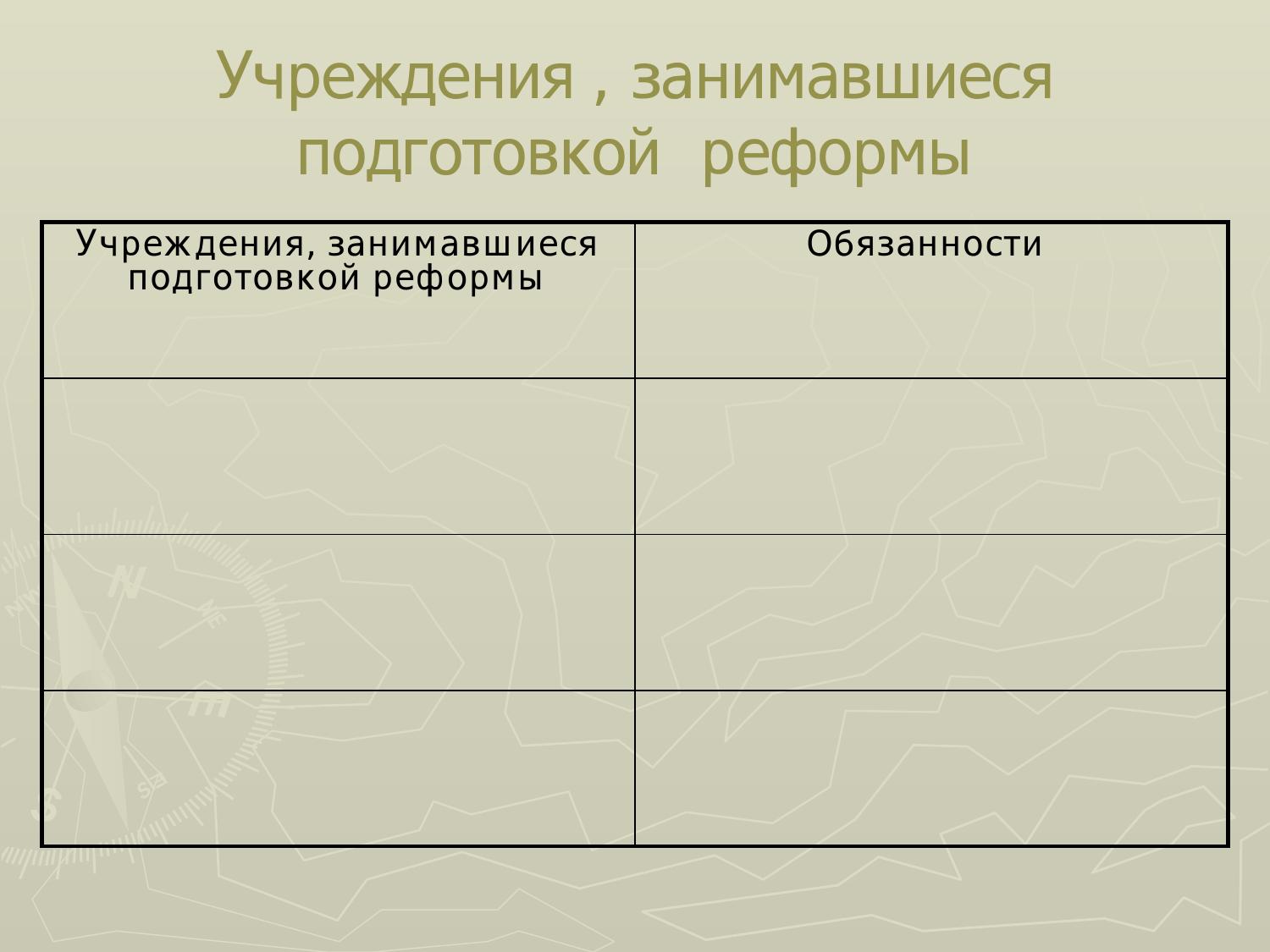

# Учреждения , занимавшиеся подготовкой  реформы
| Учреждения, занимавшиеся подготовкой реформы | Обязанности |
| --- | --- |
|  |  |
|  |  |
|  |  |